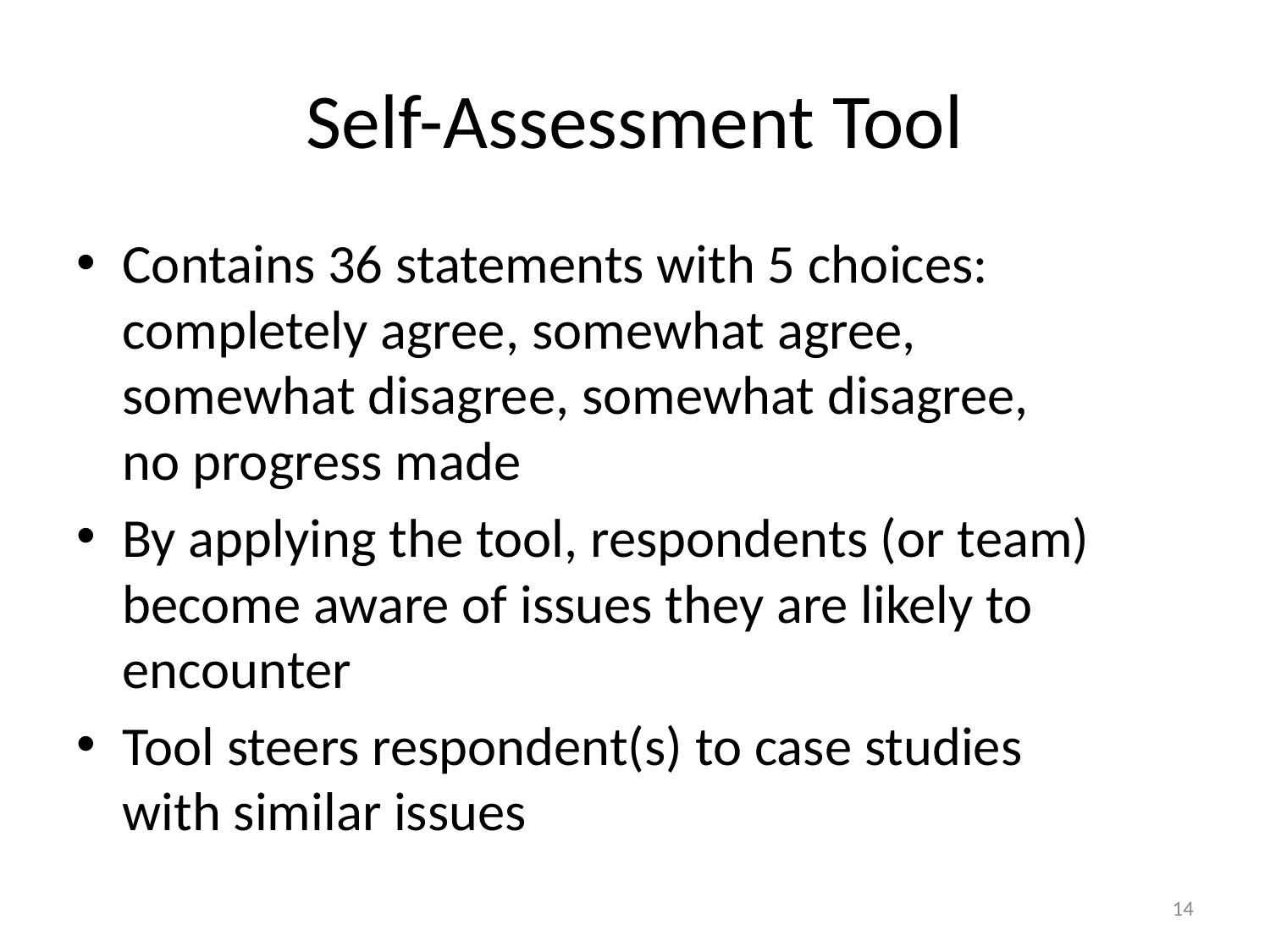

# Self-Assessment Tool
Contains 36 statements with 5 choices: completely agree, somewhat agree, somewhat disagree, somewhat disagree, no progress made
By applying the tool, respondents (or team) become aware of issues they are likely to encounter
Tool steers respondent(s) to case studies with similar issues

14